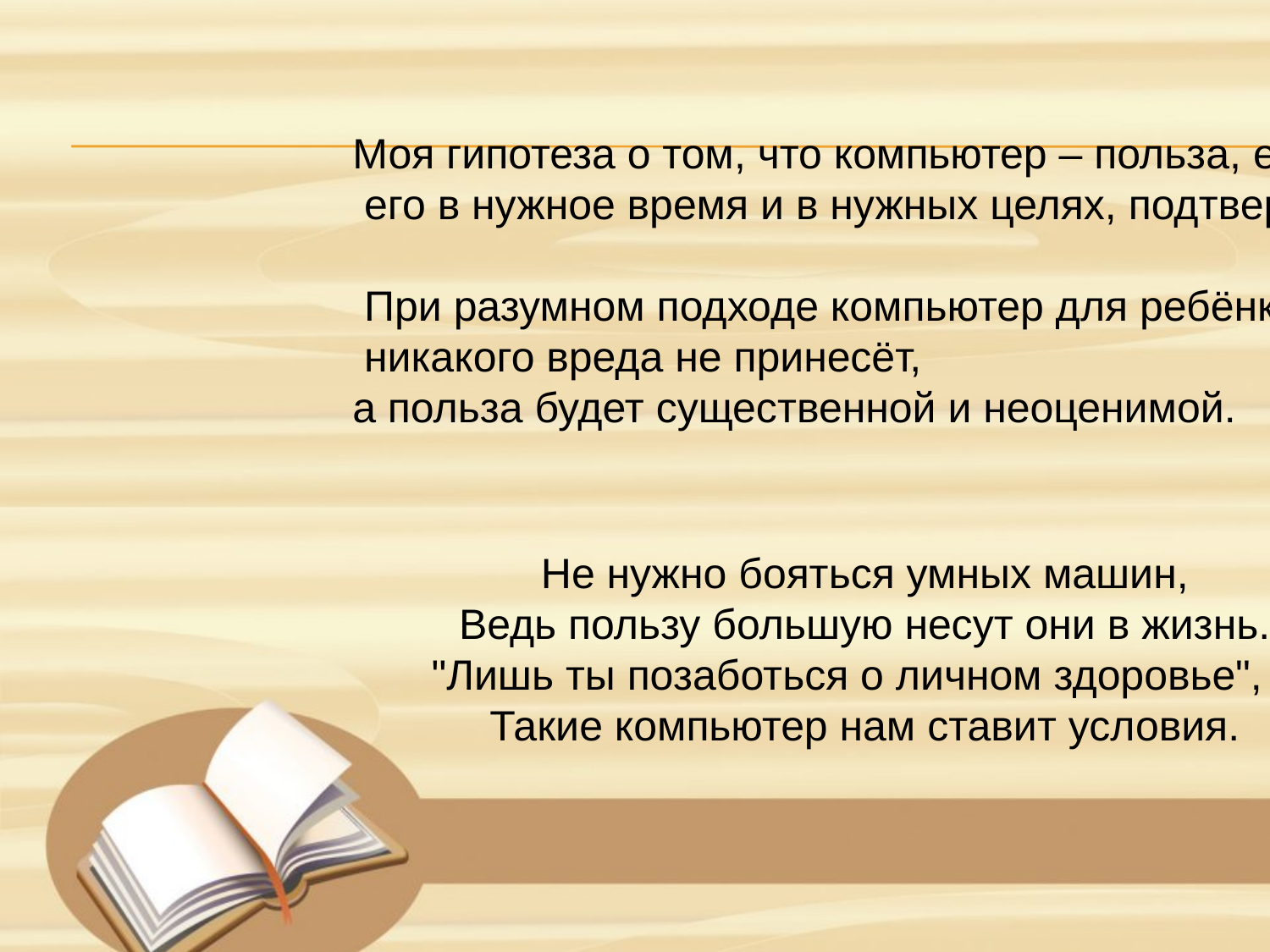

Моя гипотеза о том, что компьютер – польза, если использовать
 его в нужное время и в нужных целях, подтвердилась.

 При разумном подходе компьютер для ребёнка
 никакого вреда не принесёт,
а польза будет существенной и неоценимой.

Не нужно бояться умных машин,
Ведь пользу большую несут они в жизнь.
"Лишь ты позаботься о личном здоровье", –
Такие компьютер нам ставит условия.